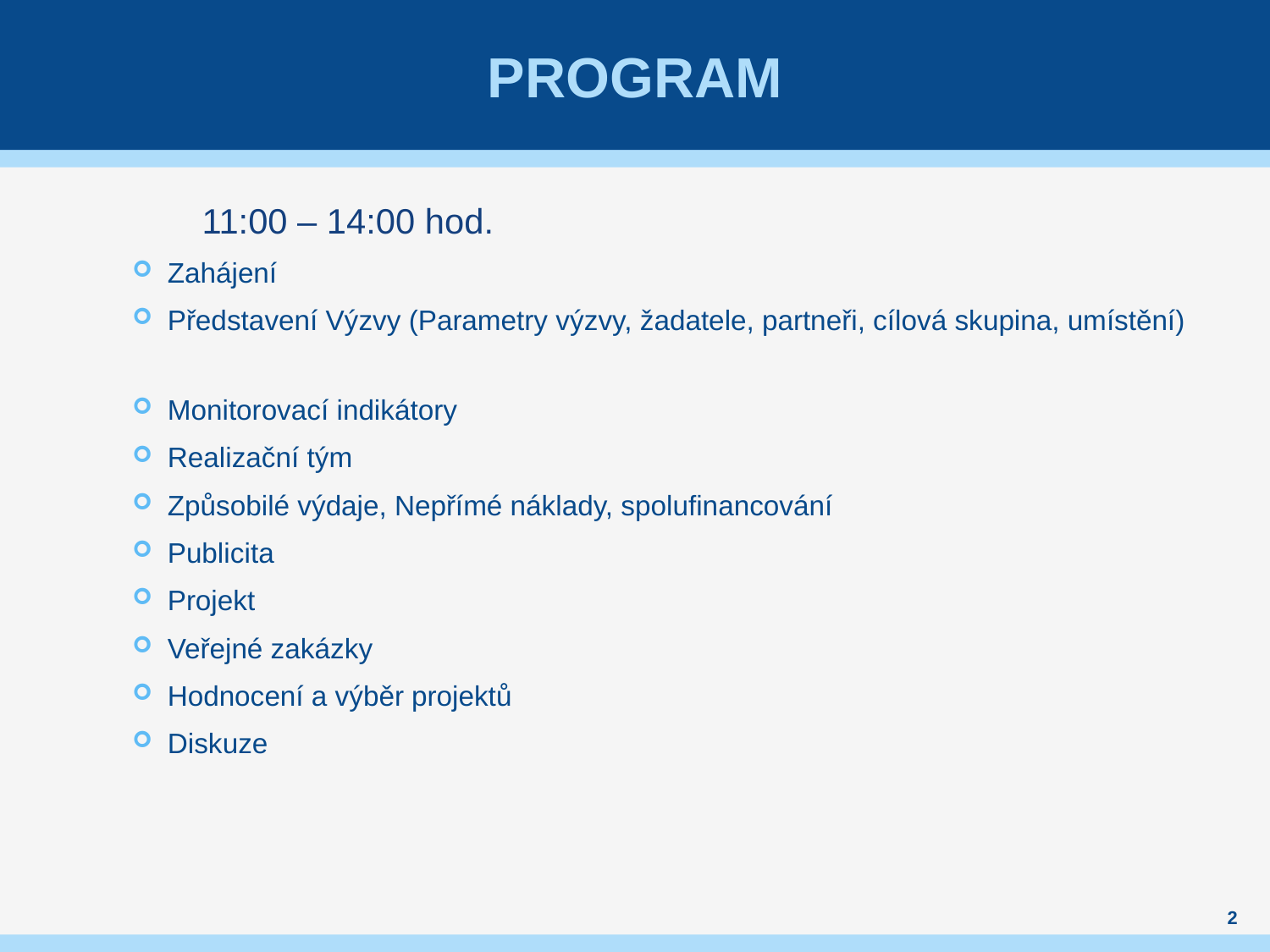

# Program
	11:00 – 14:00 hod.
Zahájení
Představení Výzvy (Parametry výzvy, žadatele, partneři, cílová skupina, umístění)
Monitorovací indikátory
Realizační tým
Způsobilé výdaje, Nepřímé náklady, spolufinancování
Publicita
Projekt
Veřejné zakázky
Hodnocení a výběr projektů
Diskuze

2